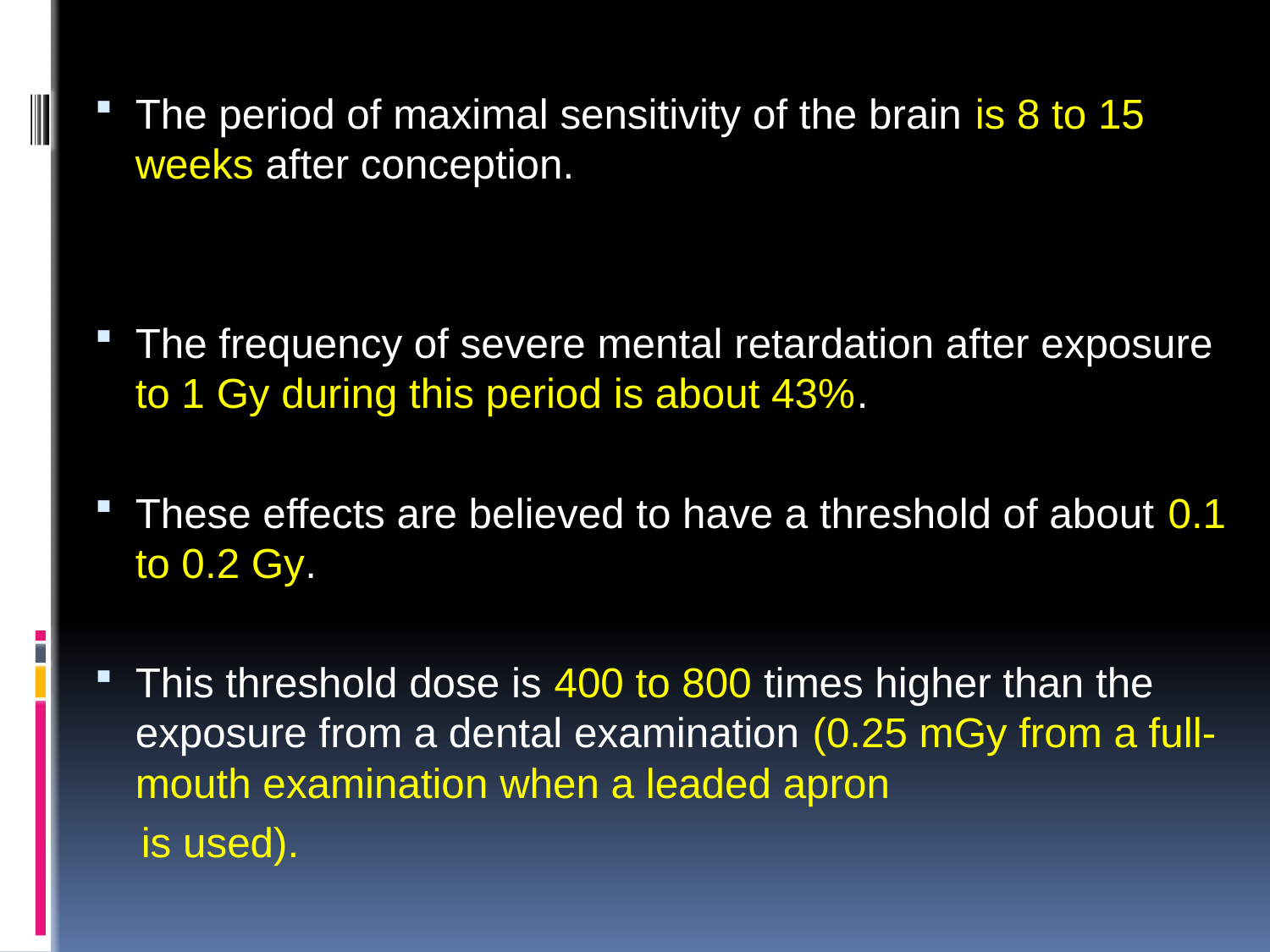

The period of maximal sensitivity of the brain is 8 to 15 weeks after conception.

The frequency of severe mental retardation after exposure to 1 Gy during this period is about 43%.

These effects are believed to have a threshold of about 0.1 to 0.2 Gy.

This threshold dose is 400 to 800 times higher than the exposure from a dental examination (0.25 mGy from a full-mouth examination when a leaded apron
    is used).